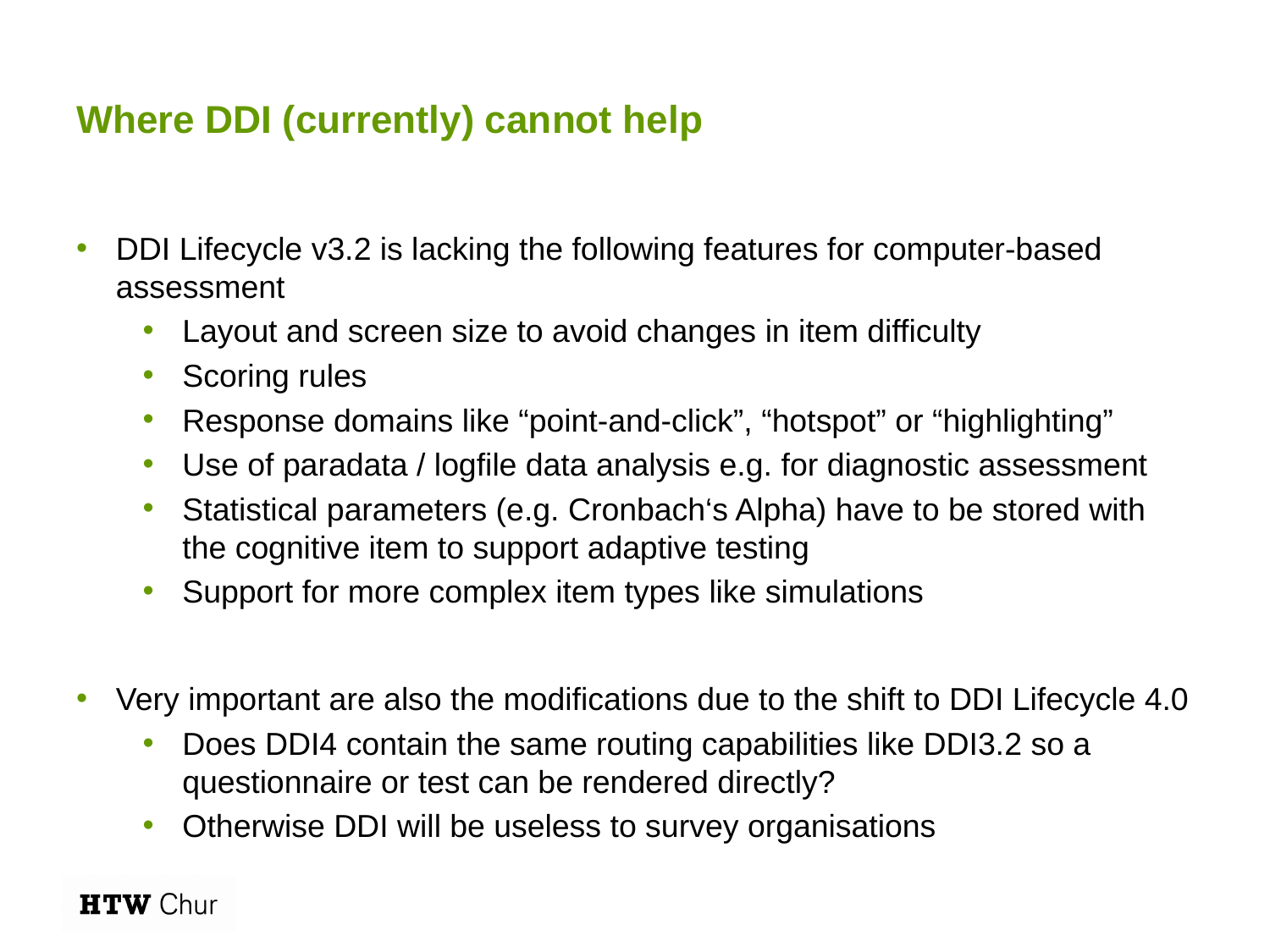

# Where DDI (currently) cannot help
DDI Lifecycle v3.2 is lacking the following features for computer-based assessment
Layout and screen size to avoid changes in item difficulty
Scoring rules
Response domains like “point-and-click”, “hotspot” or “highlighting”
Use of paradata / logfile data analysis e.g. for diagnostic assessment
Statistical parameters (e.g. Cronbach‘s Alpha) have to be stored with the cognitive item to support adaptive testing
Support for more complex item types like simulations

Very important are also the modifications due to the shift to DDI Lifecycle 4.0
Does DDI4 contain the same routing capabilities like DDI3.2 so a questionnaire or test can be rendered directly?
Otherwise DDI will be useless to survey organisations